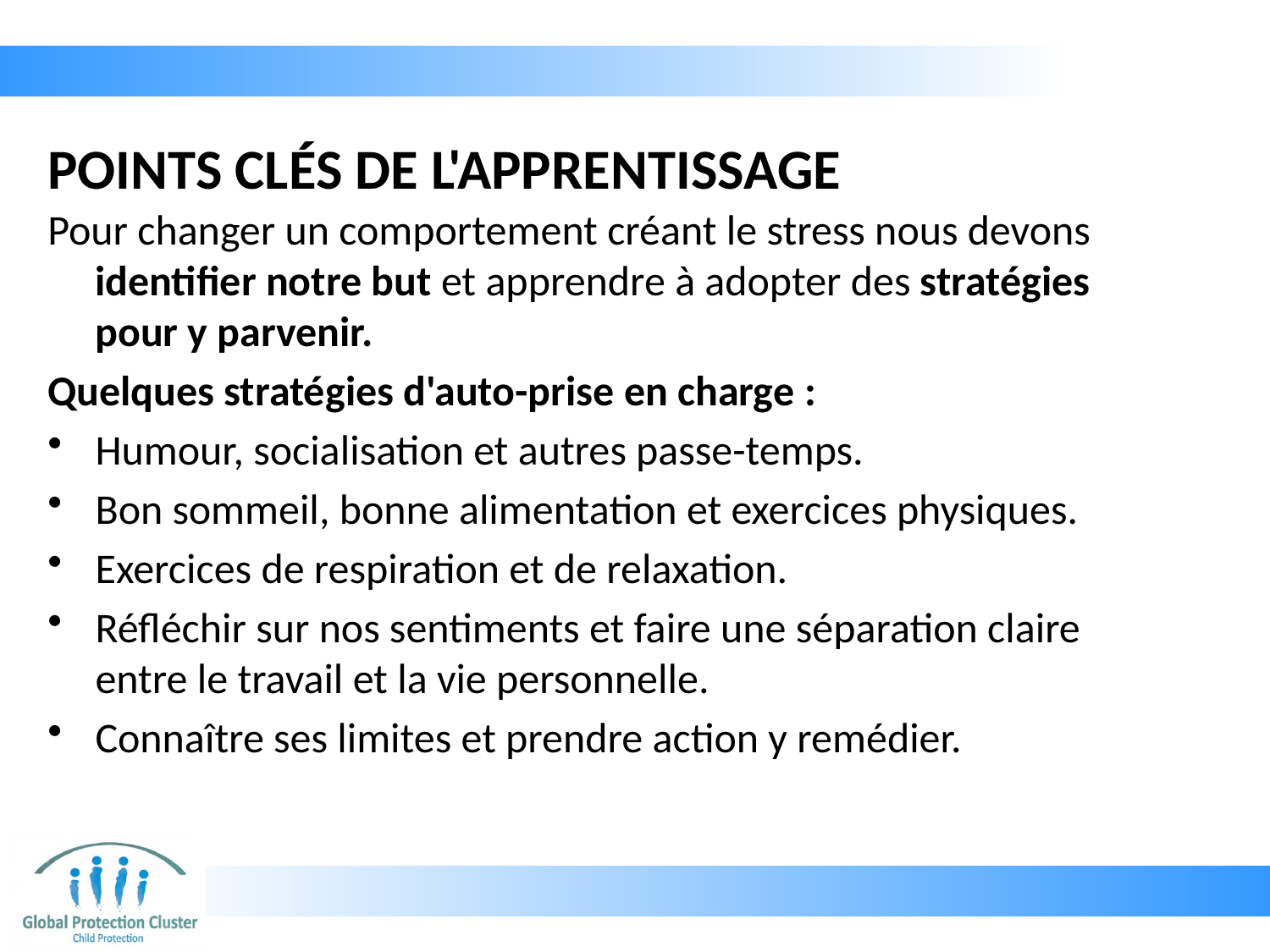

# POINTS CLÉS DE L'APPRENTISSAGE
Pour changer un comportement créant le stress nous devons identifier notre but et apprendre à adopter des stratégies pour y parvenir.
Quelques stratégies d'auto-prise en charge :
Humour, socialisation et autres passe-temps.
Bon sommeil, bonne alimentation et exercices physiques.
Exercices de respiration et de relaxation.
Réfléchir sur nos sentiments et faire une séparation claire entre le travail et la vie personnelle.
Connaître ses limites et prendre action y remédier.